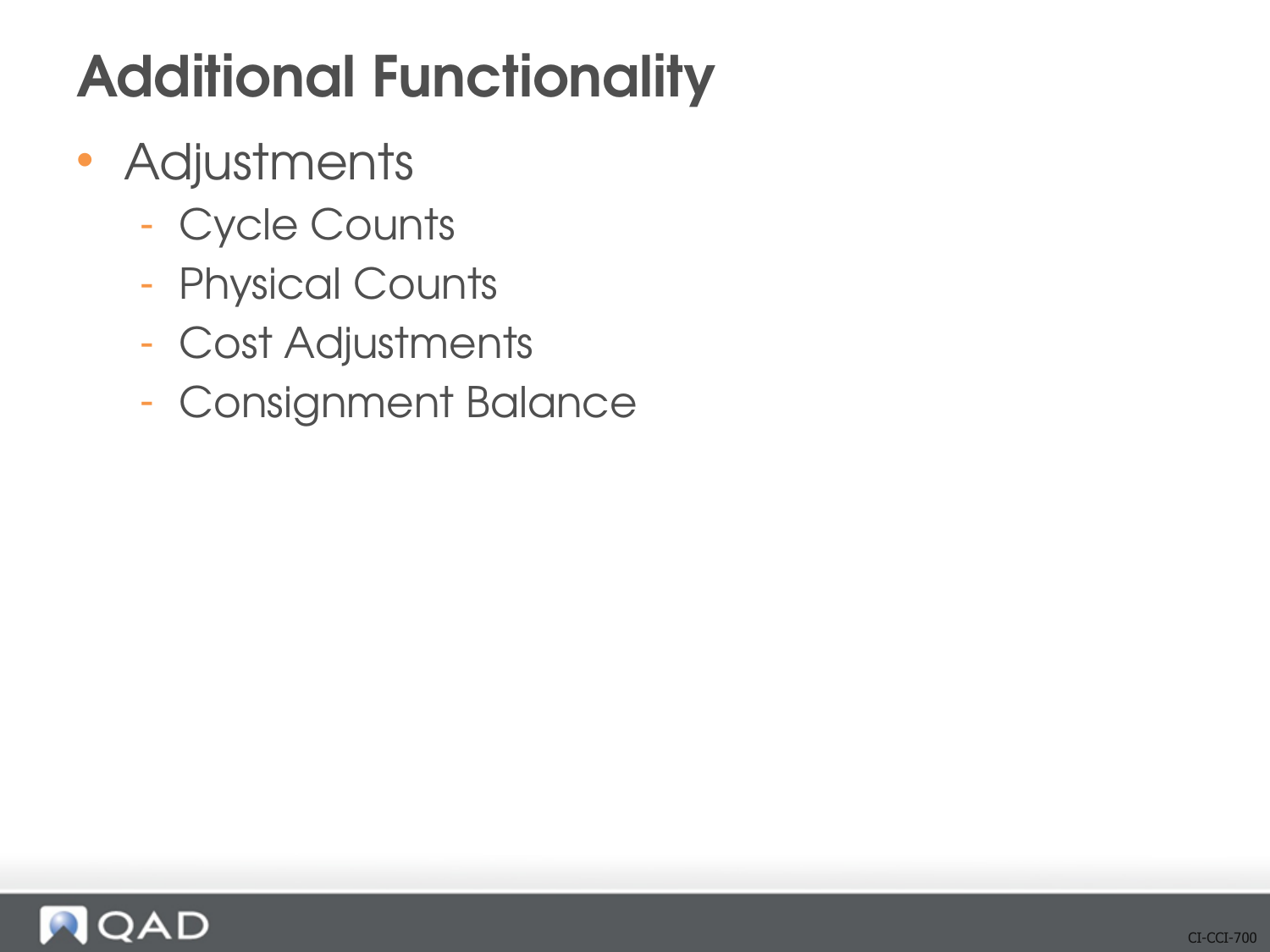

# Additional Functionality
Adjustments
Cycle Counts
Physical Counts
Cost Adjustments
Consignment Balance
CI-CCI-700